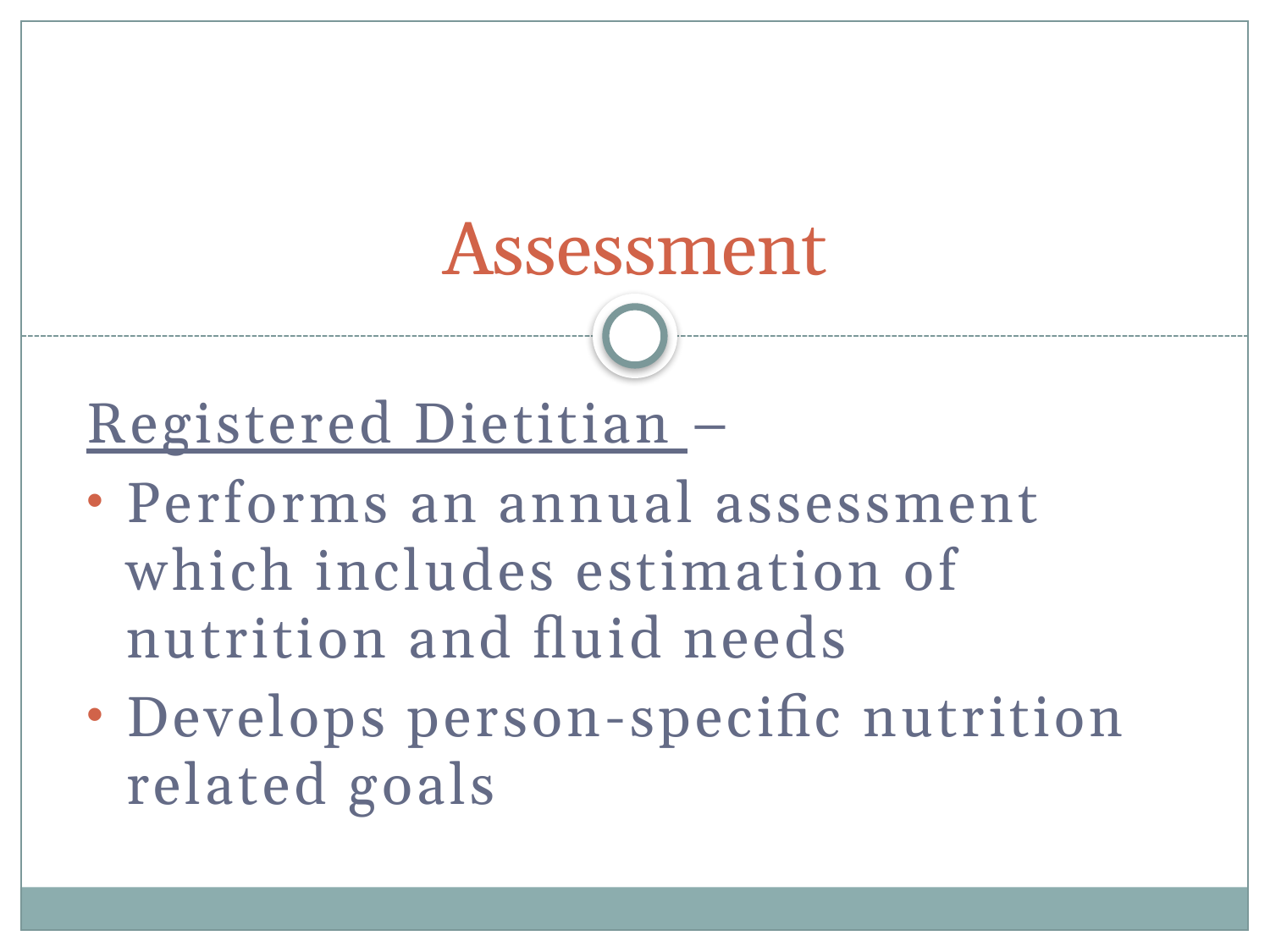

# Assessment
Registered Dietitian –
Performs an annual assessment which includes estimation of nutrition and fluid needs
Develops person-specific nutrition related goals